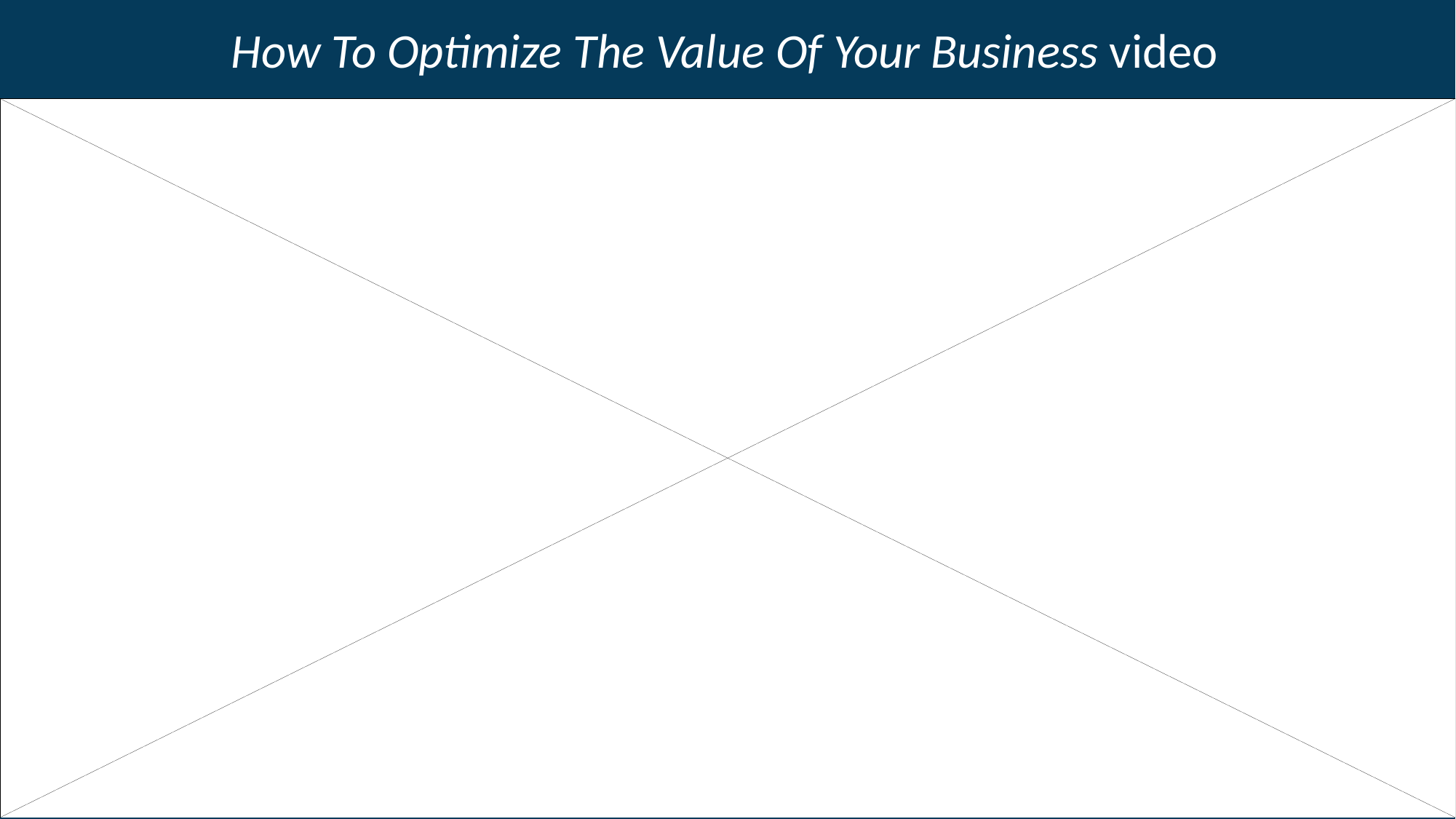

How To Optimize The Value Of Your Business video